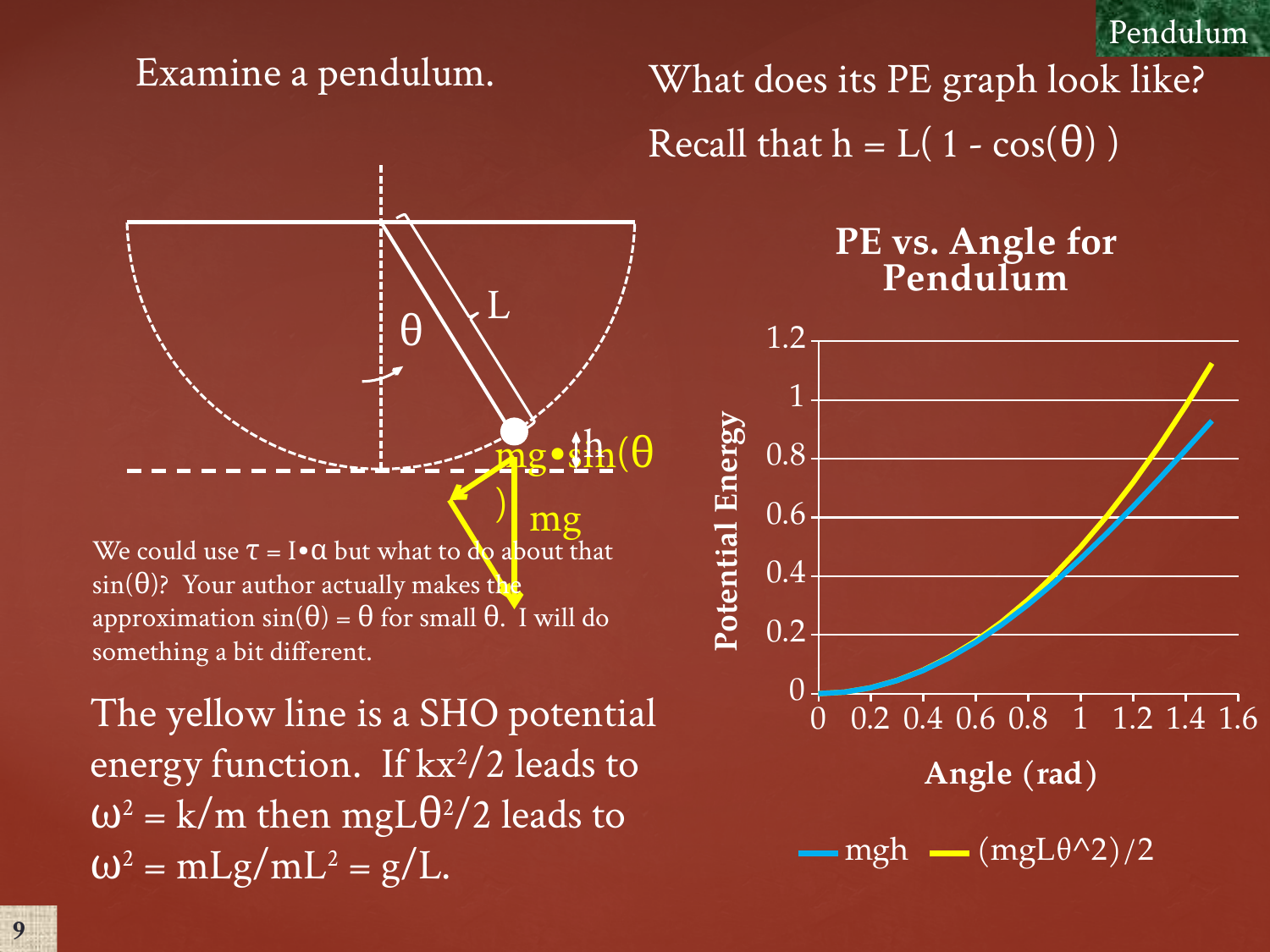

Pendulum

Examine a pendulum.
What does its PE graph look like?
Recall that h = L( 1 - cos(θ) )
h

L
θ

### Chart: PE vs. Angle for Pendulum

| Category | mgh | (mgLθ^2)/2 |
|---|---|---|
mg
mg∙sin(θ)
We could use τ = I∙α but what to do about that sin(θ)?  Your author actually makes the approximation sin(θ) = θ for small θ.  I will do something a bit different.
The yellow line is a SHO potential energy function.  If kx2/2 leads to ω2 = k/m then mgLθ2/2 leads to ω2 = mLg/mL2 = g/L.
9